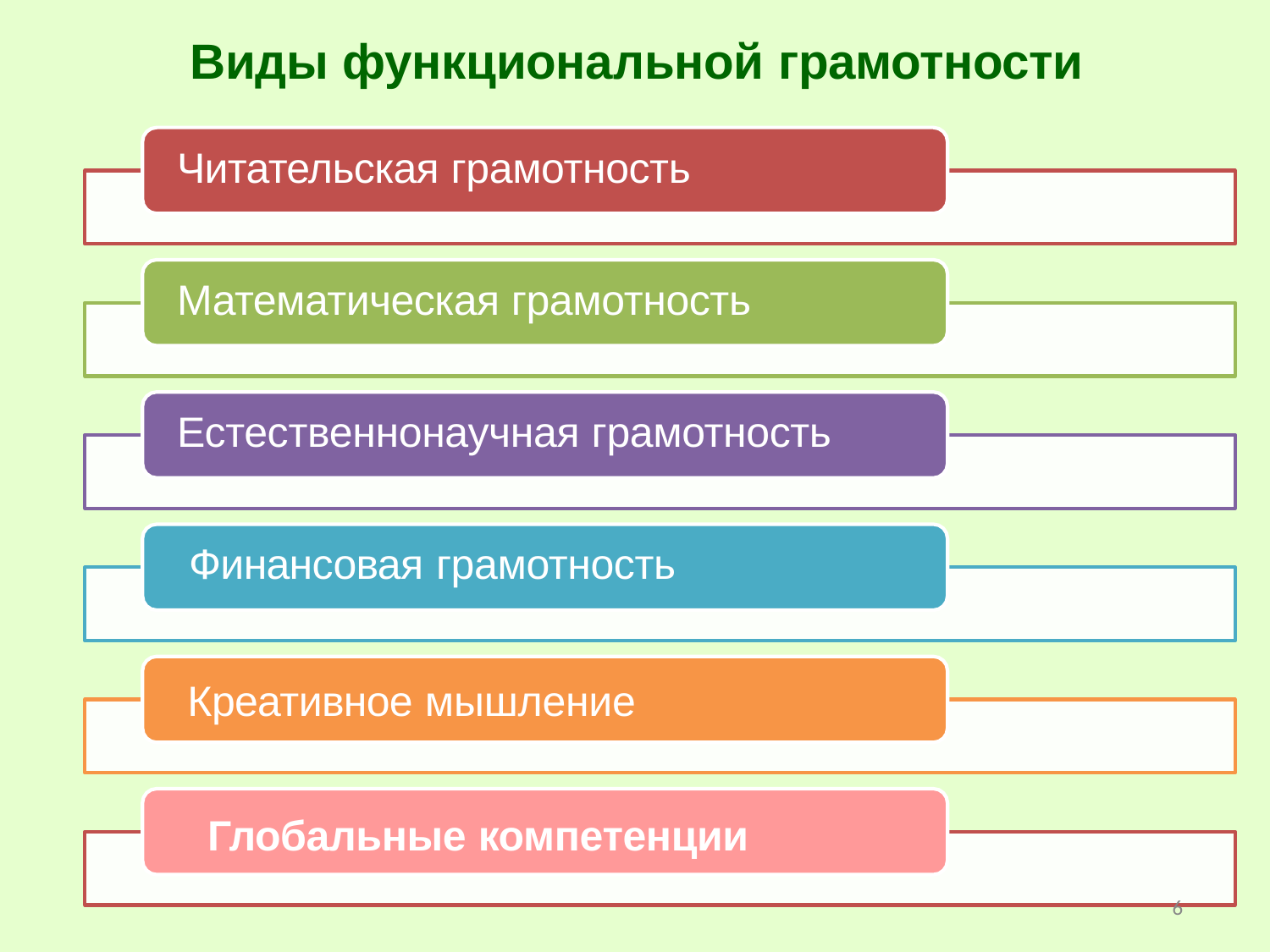

# Виды функциональной грамотности

Читательская грамотность
Математическая грамотность  Естественнонаучная грамотность  Финансовая грамотность

Креативное мышление

Глобальные компетенции

6